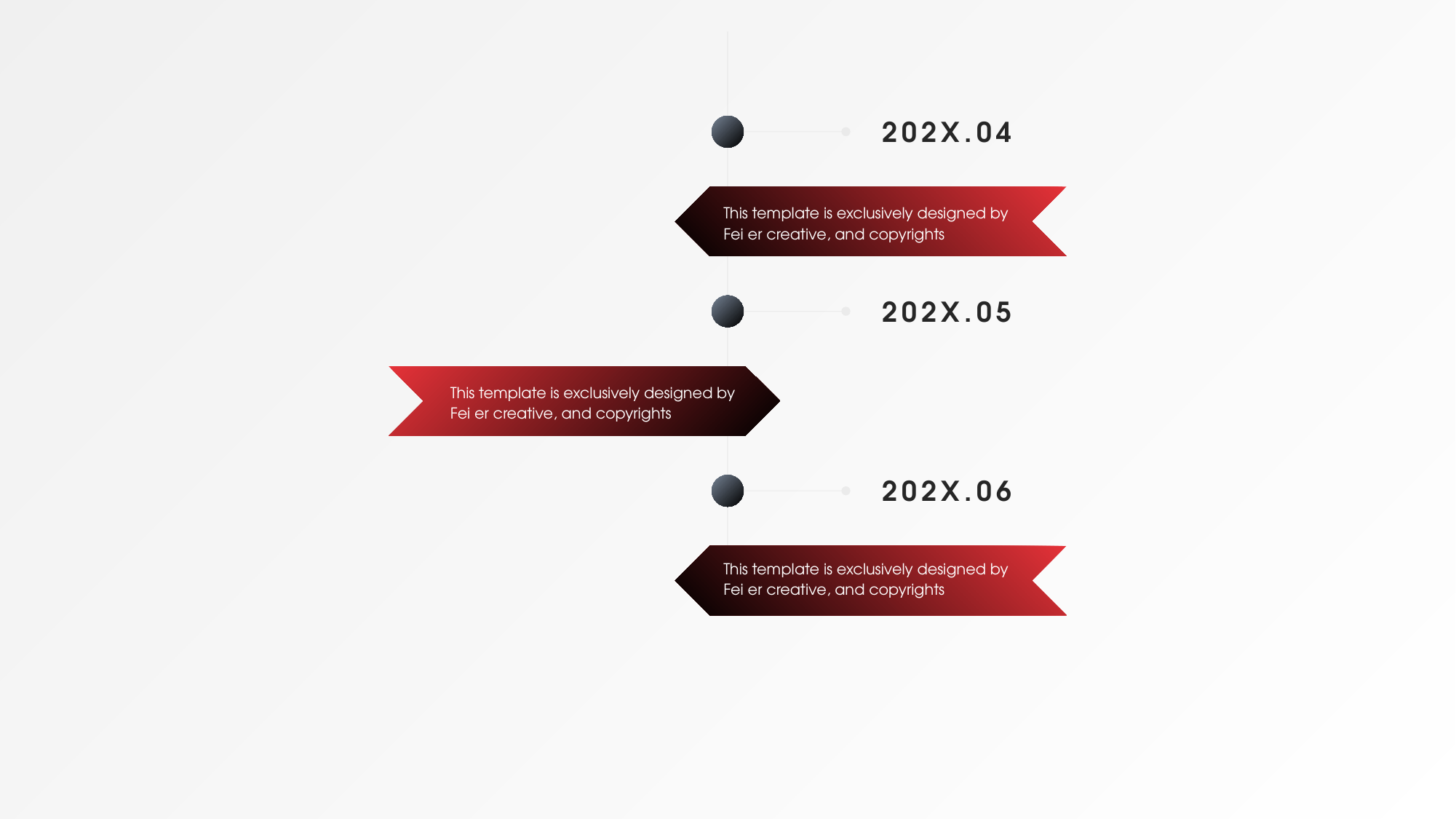

202X.04

This template is exclusively designed by Fei er creative, and copyrights
202X.05

This template is exclusively designed by Fei er creative, and copyrights
202X.06

This template is exclusively designed by Fei er creative, and copyrights